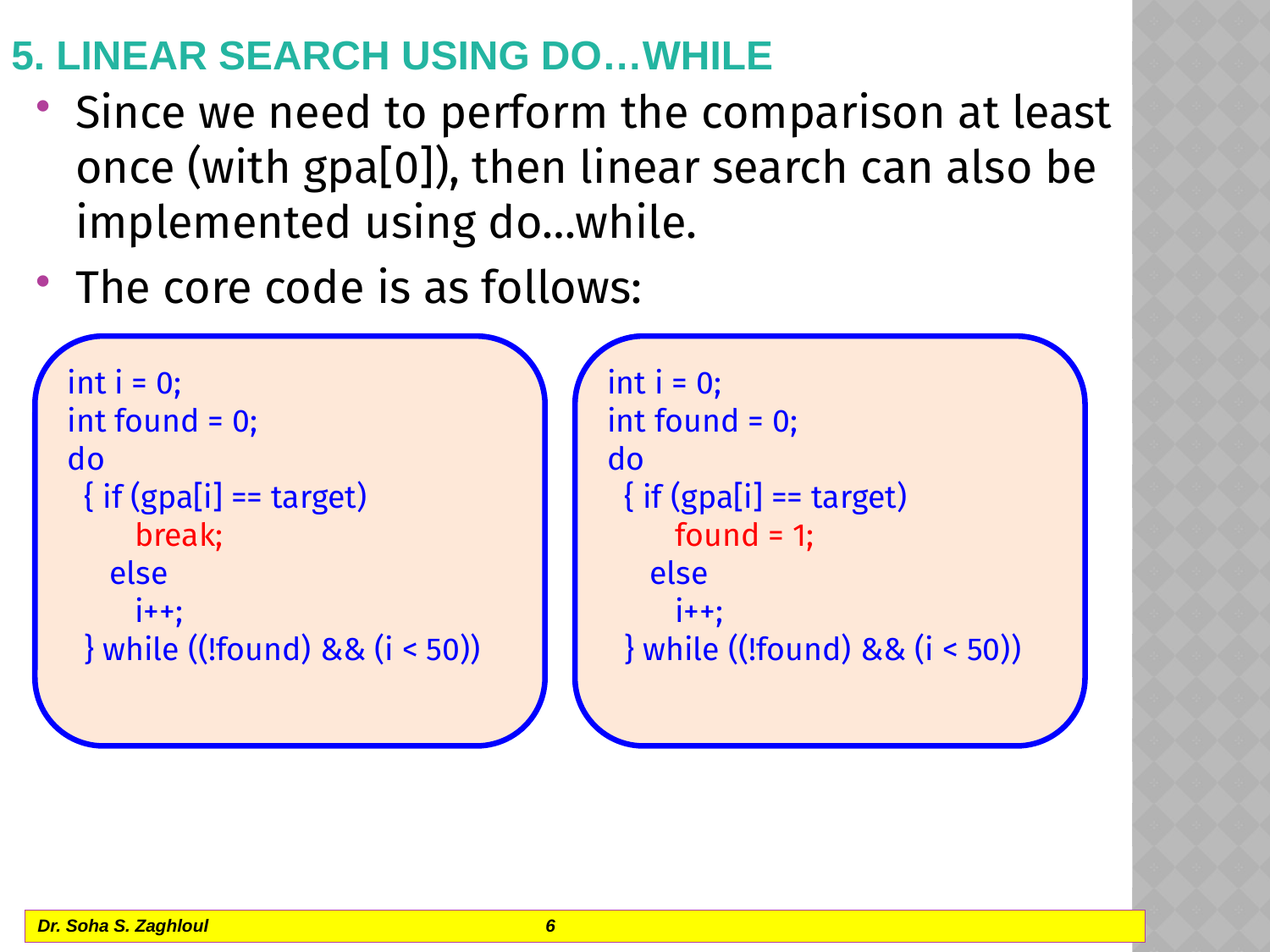

# 5. LINEAR SEARCH using DO…while
Since we need to perform the comparison at least once (with gpa[0]), then linear search can also be implemented using do…while.
The core code is as follows:
int i = 0;
int found = 0;
do
  { if (gpa[i] == target)
        break;
     else
        i++;
  } while ((!found) && (i < 50))
int i = 0;
int found = 0;
do
  { if (gpa[i] == target)
        found = 1;
     else
        i++;
  } while ((!found) && (i < 50))
Dr. Soha S. Zaghloul			6